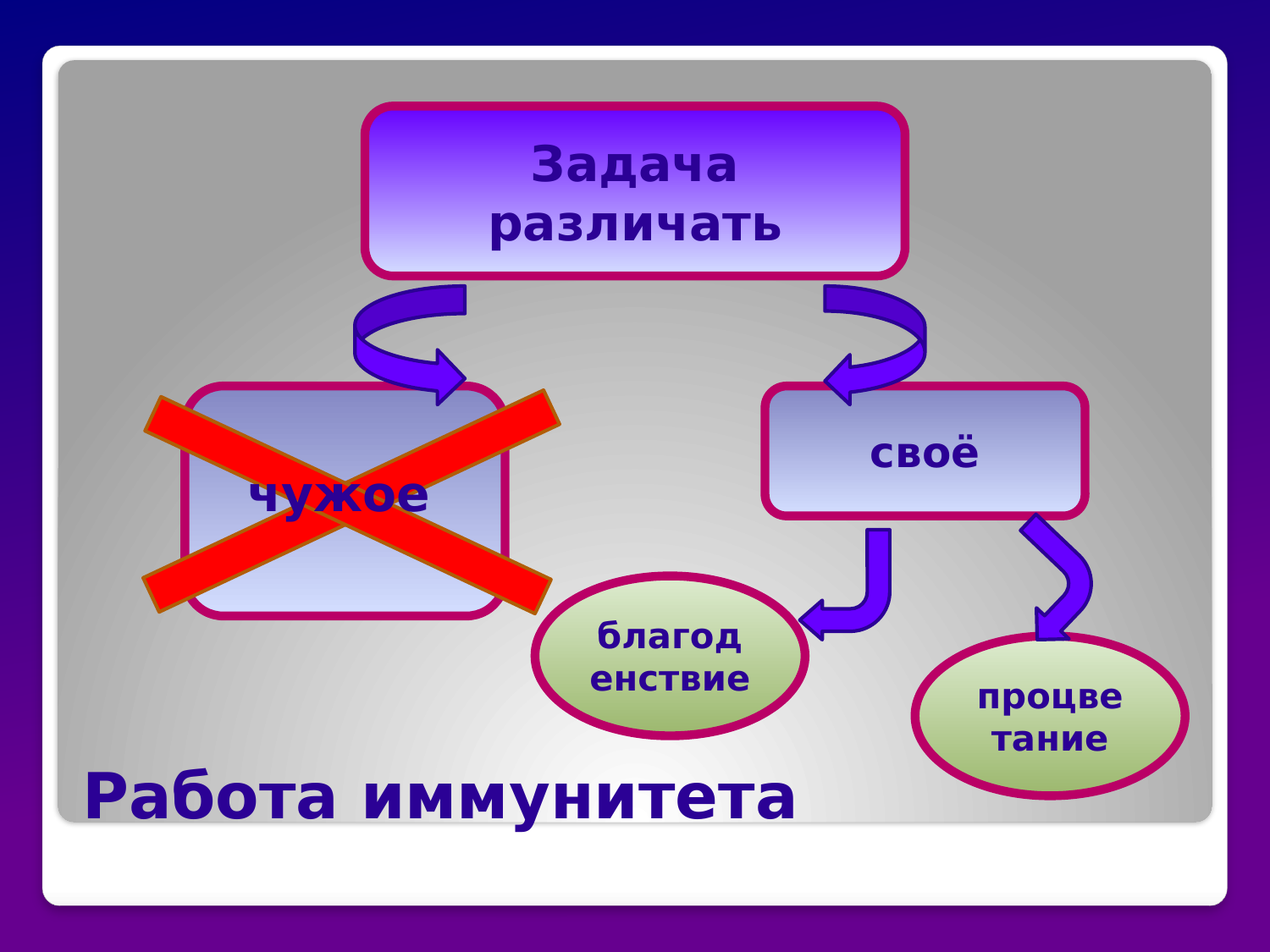

Задача различать

своё

чужое

благоденствие
процветание
# Работа иммунитета